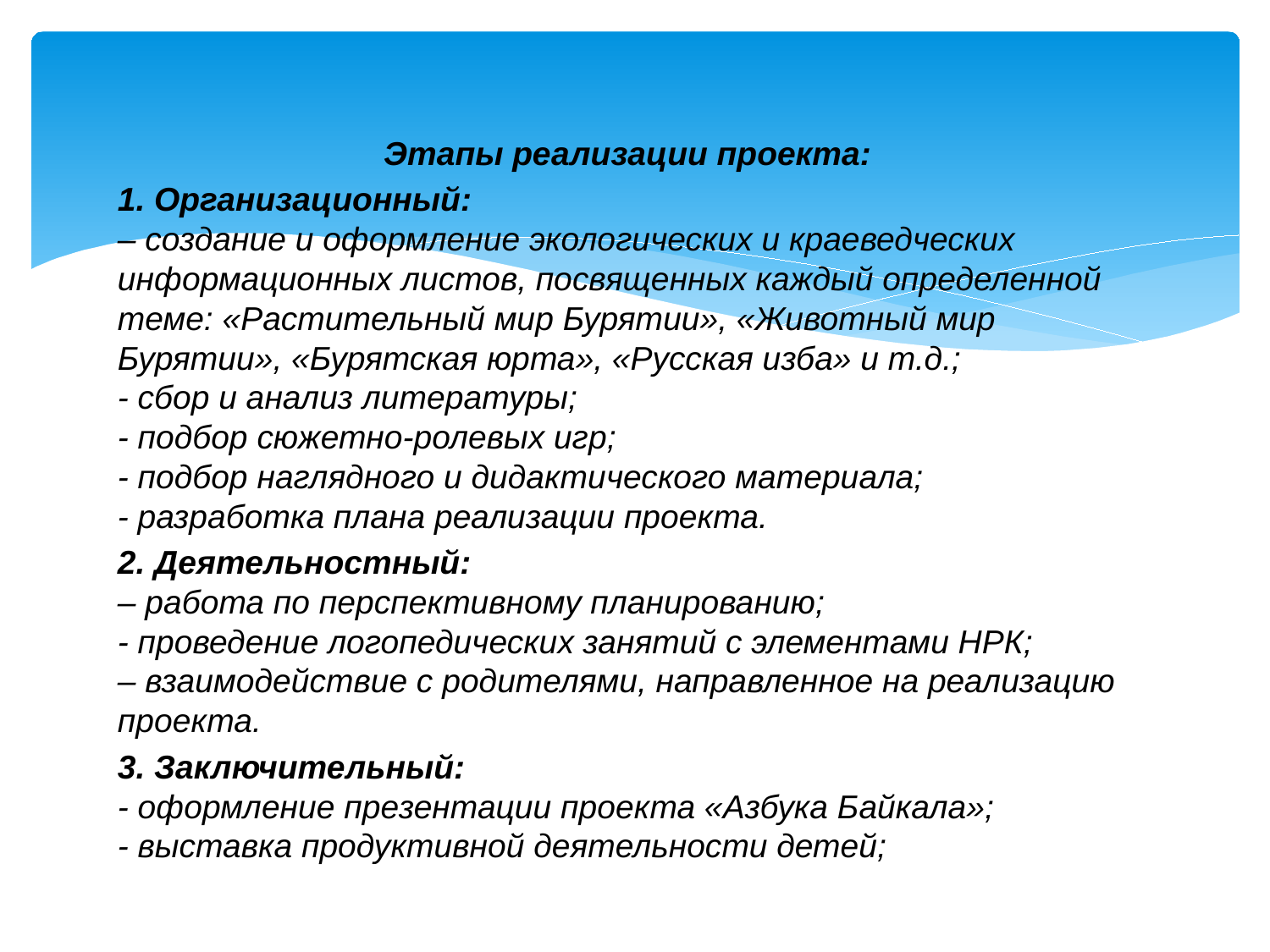

Этапы реализации проекта:
1. Организационный:
– создание и оформление экологических и краеведческих информационных листов, посвященных каждый определенной теме: «Растительный мир Бурятии», «Животный мир Бурятии», «Бурятская юрта», «Русская изба» и т.д.;
- сбор и анализ литературы;
- подбор сюжетно-ролевых игр;
- подбор наглядного и дидактического материала;
- разработка плана реализации проекта.
2. Деятельностный:
– работа по перспективному планированию;
- проведение логопедических занятий с элементами НРК;
– взаимодействие с родителями, направленное на реализацию проекта.
3. Заключительный:
- оформление презентации проекта «Азбука Байкала»;
- выставка продуктивной деятельности детей;